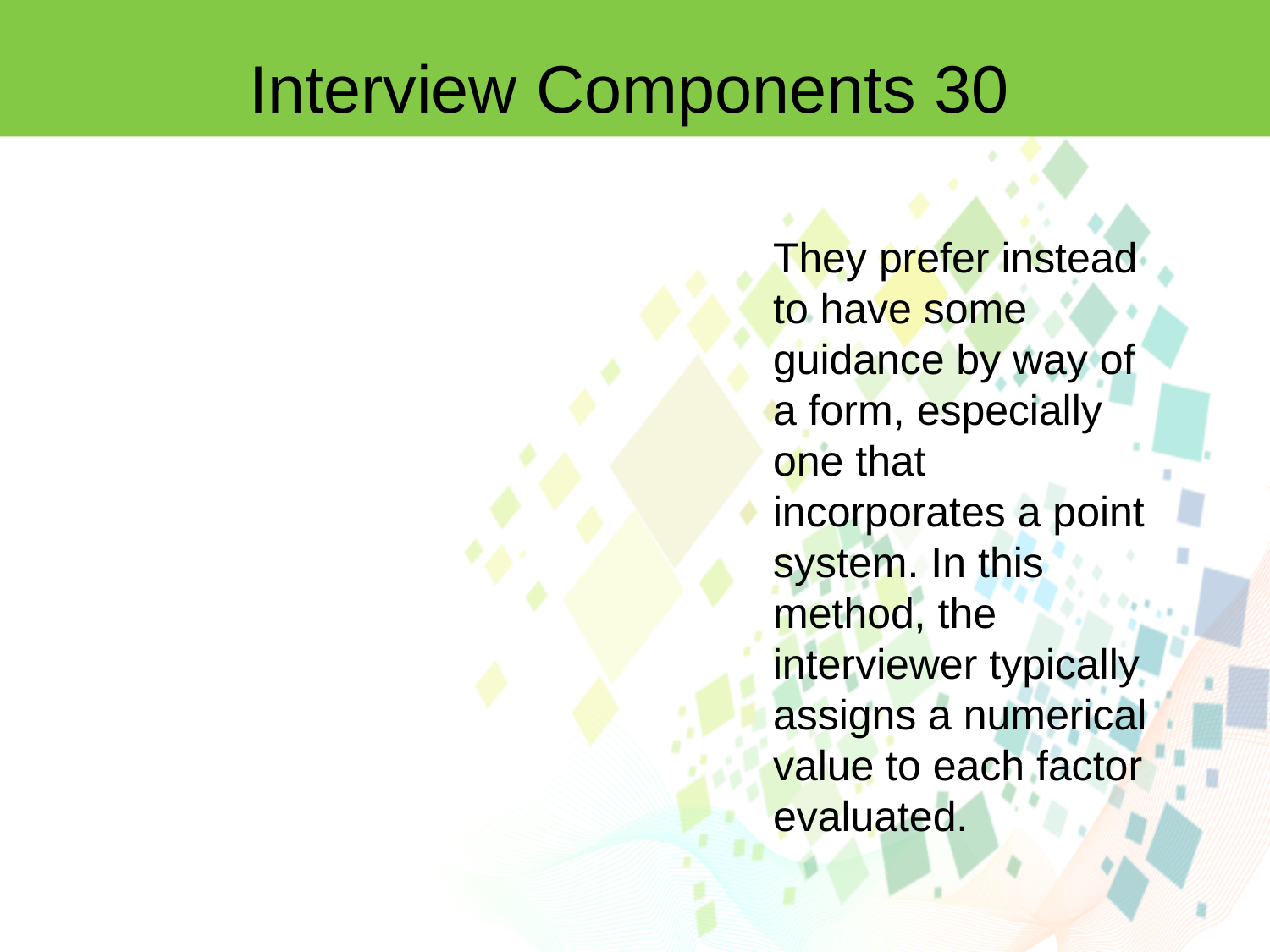

Interview Components 30
They prefer instead to have some guidance by way of a form, especially
one that incorporates a point system. In this method, the interviewer typically assigns a numerical value to each factor evaluated.